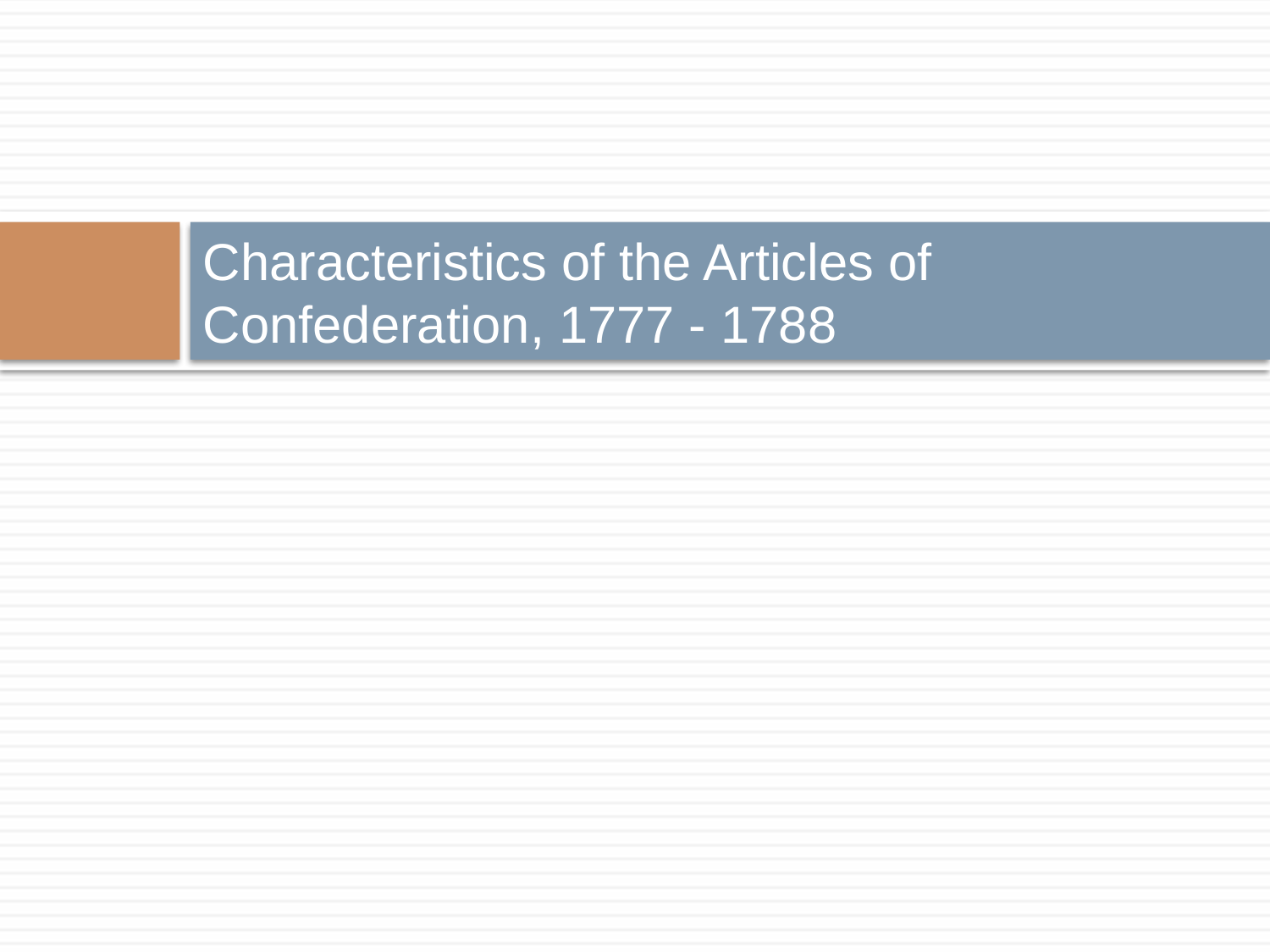

# Characteristics of the Articles of Confederation, 1777 - 1788